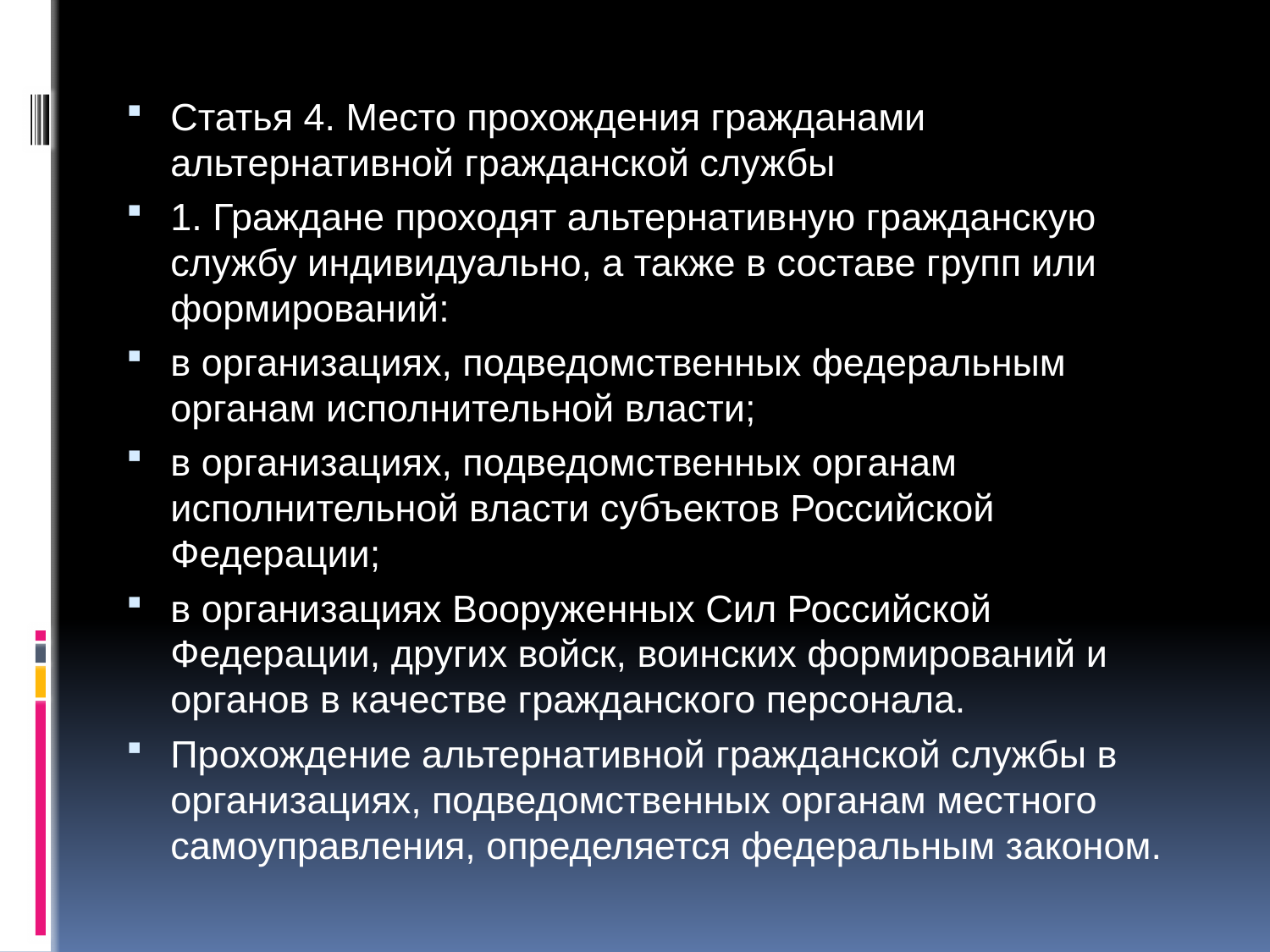

#
Статья 4. Место прохождения гражданами альтернативной гражданской службы
1. Граждане проходят альтернативную гражданскую службу индивидуально, а также в составе групп или формирований:
в организациях, подведомственных федеральным органам исполнительной власти;
в организациях, подведомственных органам исполнительной власти субъектов Российской Федерации;
в организациях Вооруженных Сил Российской Федерации, других войск, воинских формирований и органов в качестве гражданского персонала.
Прохождение альтернативной гражданской службы в организациях, подведомственных органам местного самоуправления, определяется федеральным законом.